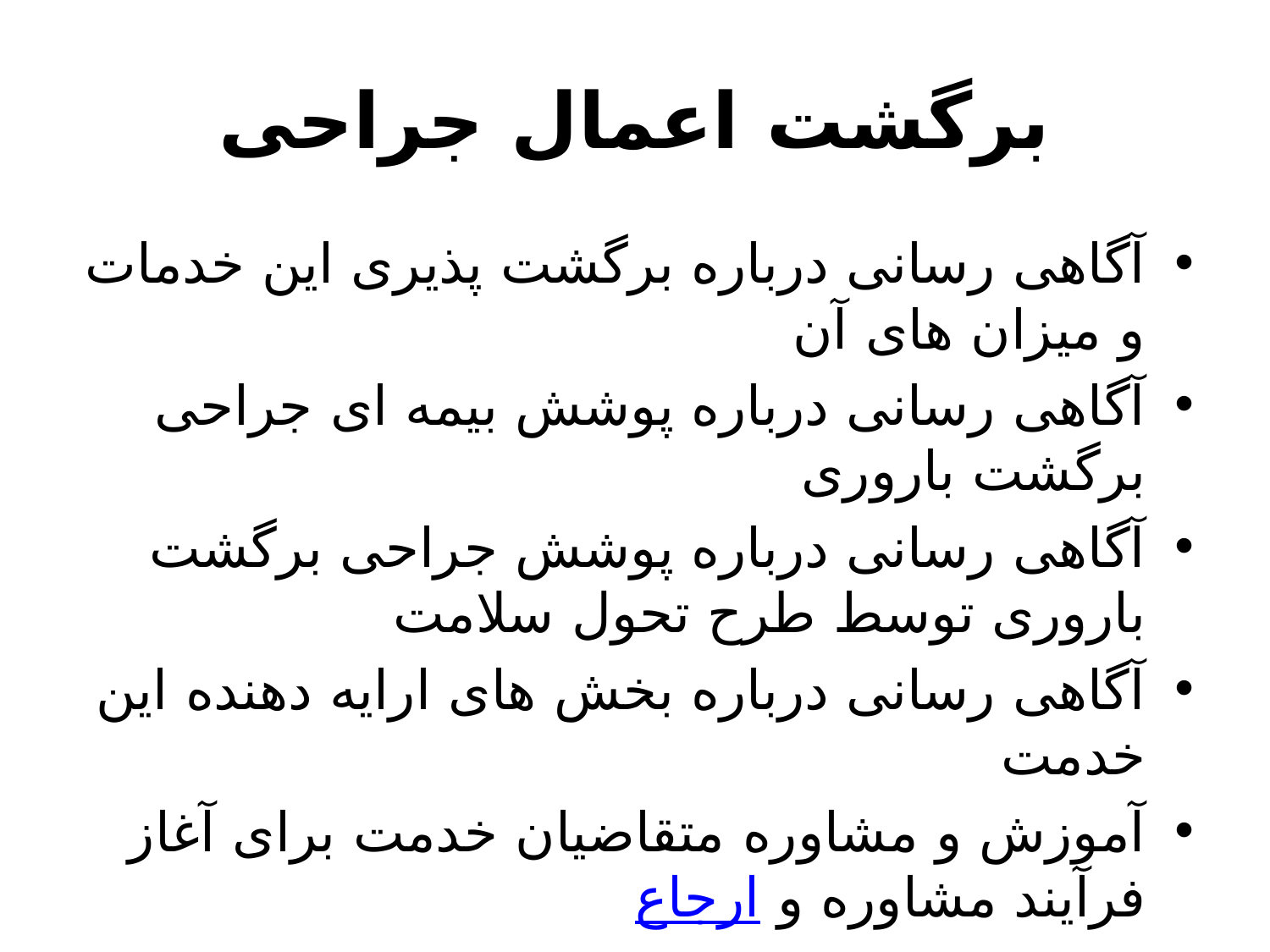

# برگشت اعمال جراحی
آگاهی رسانی درباره برگشت پذیری این خدمات و میزان های آن
آگاهی رسانی درباره پوشش بیمه ای جراحی برگشت باروری
آگاهی رسانی درباره پوشش جراحی برگشت باروری توسط طرح تحول سلامت
آگاهی رسانی درباره بخش های ارایه دهنده این خدمت
آموزش و مشاوره متقاضیان خدمت برای آغاز فرآیند مشاوره و ارجاع